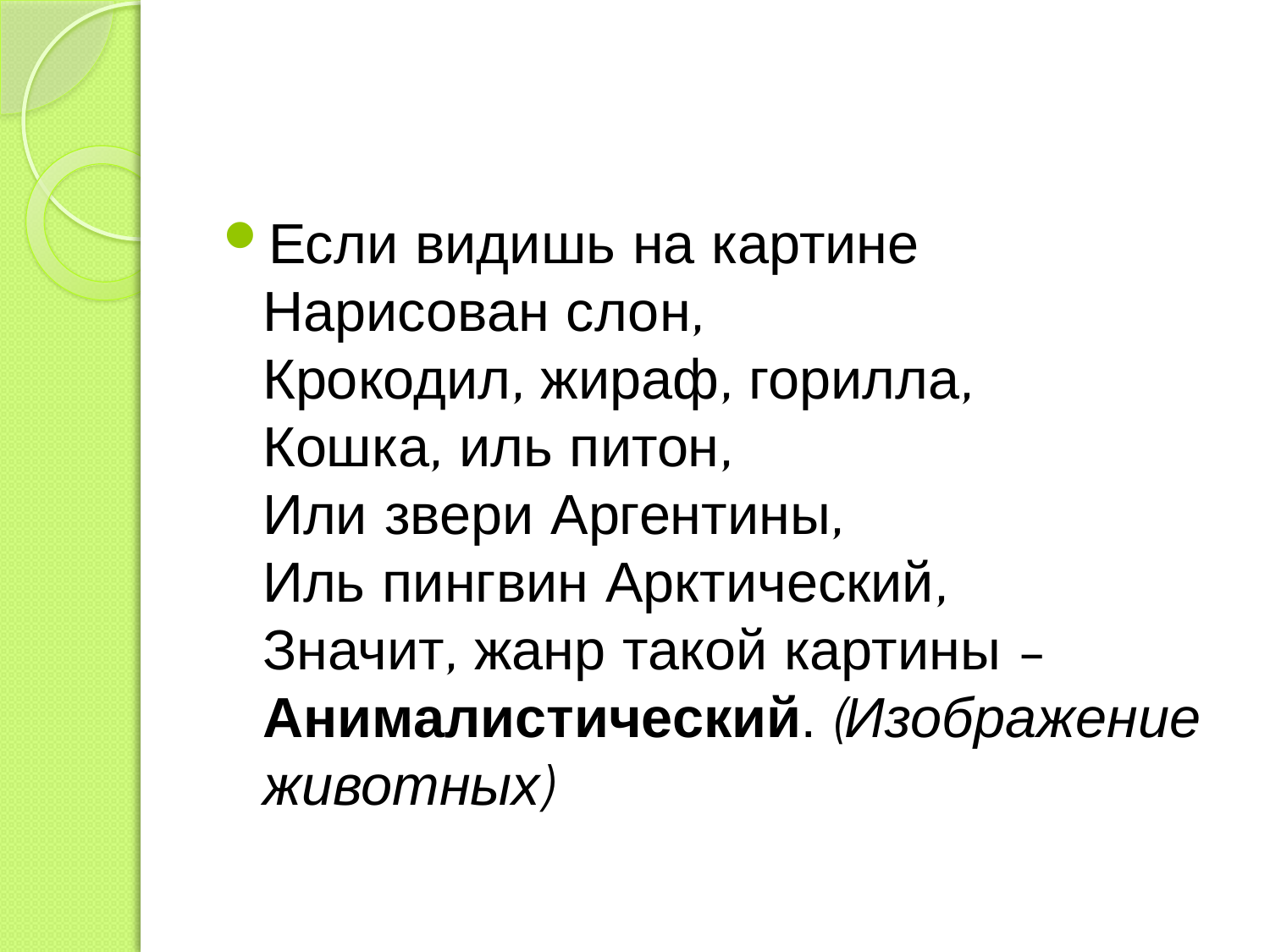

#
Если видишь на картине
Нарисован слон,
Крокодил, жираф, горилла,
Кошка, иль питон,
Или звери Аргентины,
Иль пингвин Арктический,
Значит, жанр такой картины –
Анималистический. (Изображение животных)